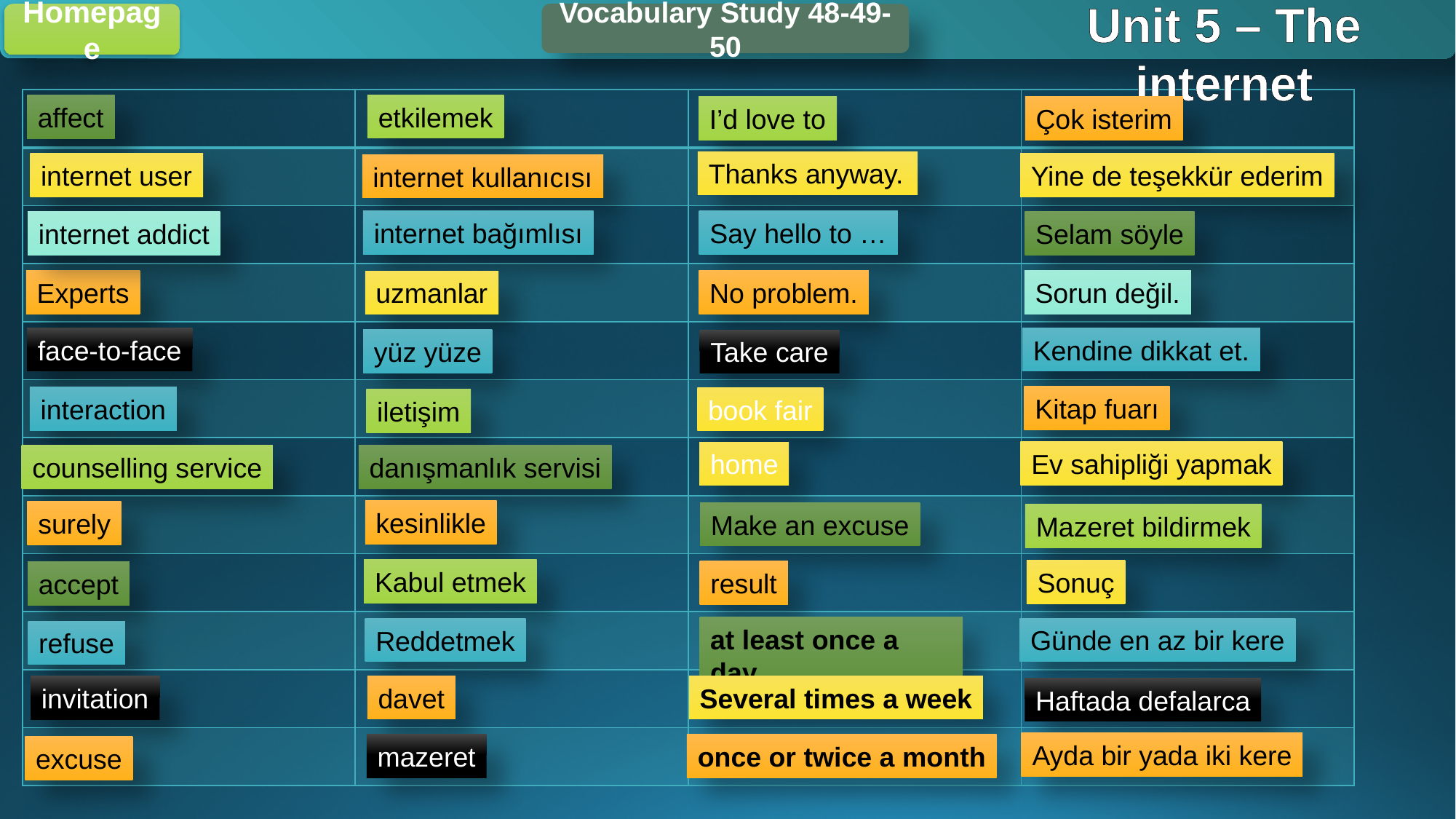

Unit 5 – The internet

Homepage
Vocabulary Study 48-49-50
|  |  |  |  |
| --- | --- | --- | --- |
|  |  |  |  |
|  |  |  |  |
|  |  |  |  |
|  |  |  |  |
|  |  |  |  |
|  |  |  |  |
|  |  |  |  |
|  |  |  |  |
|  |  |  |  |
|  |  |  |  |
|  |  |  |  |
etkilemek
affect
I’d love to
Çok isterim
Thanks anyway.
Yine de teşekkür ederim
internet user
internet kullanıcısı
internet bağımlısı
Say hello to …
internet addict
Selam söyle
Sorun değil.
Experts
No problem.
uzmanlar
face-to-face
Kendine dikkat et.
yüz yüze
Take care
Kitap fuarı
interaction
book fair
iletişim
Ev sahipliği yapmak
home
counselling service
danışmanlık servisi
kesinlikle
surely
Make an excuse
Mazeret bildirmek
Kabul etmek
Sonuç
result
accept
at least once a day
Günde en az bir kere
Reddetmek
refuse
davet
Several times a week
invitation
Haftada defalarca
Ayda bir yada iki kere
mazeret
once or twice a month
excuse